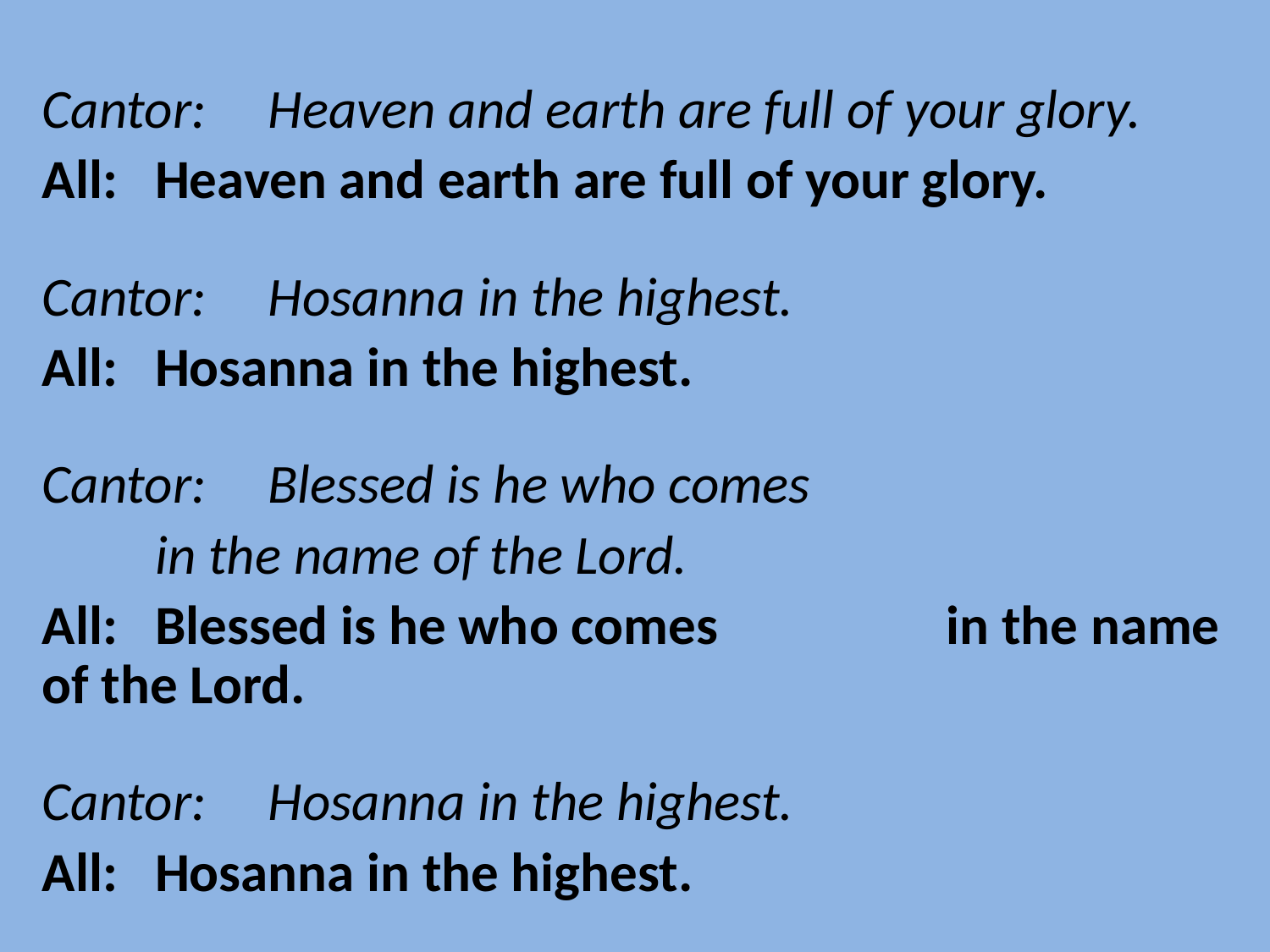

Cantor: 	Heaven and earth are full of your glory.
All: 		Heaven and earth are full of your glory.
Cantor: 	Hosanna in the highest.
All: 		Hosanna in the highest.
Cantor: 	Blessed is he who comes
			in the name of the Lord.
All: 		Blessed is he who comes 						     			in the name of the Lord.
Cantor: 	Hosanna in the highest.
All: 		Hosanna in the highest.